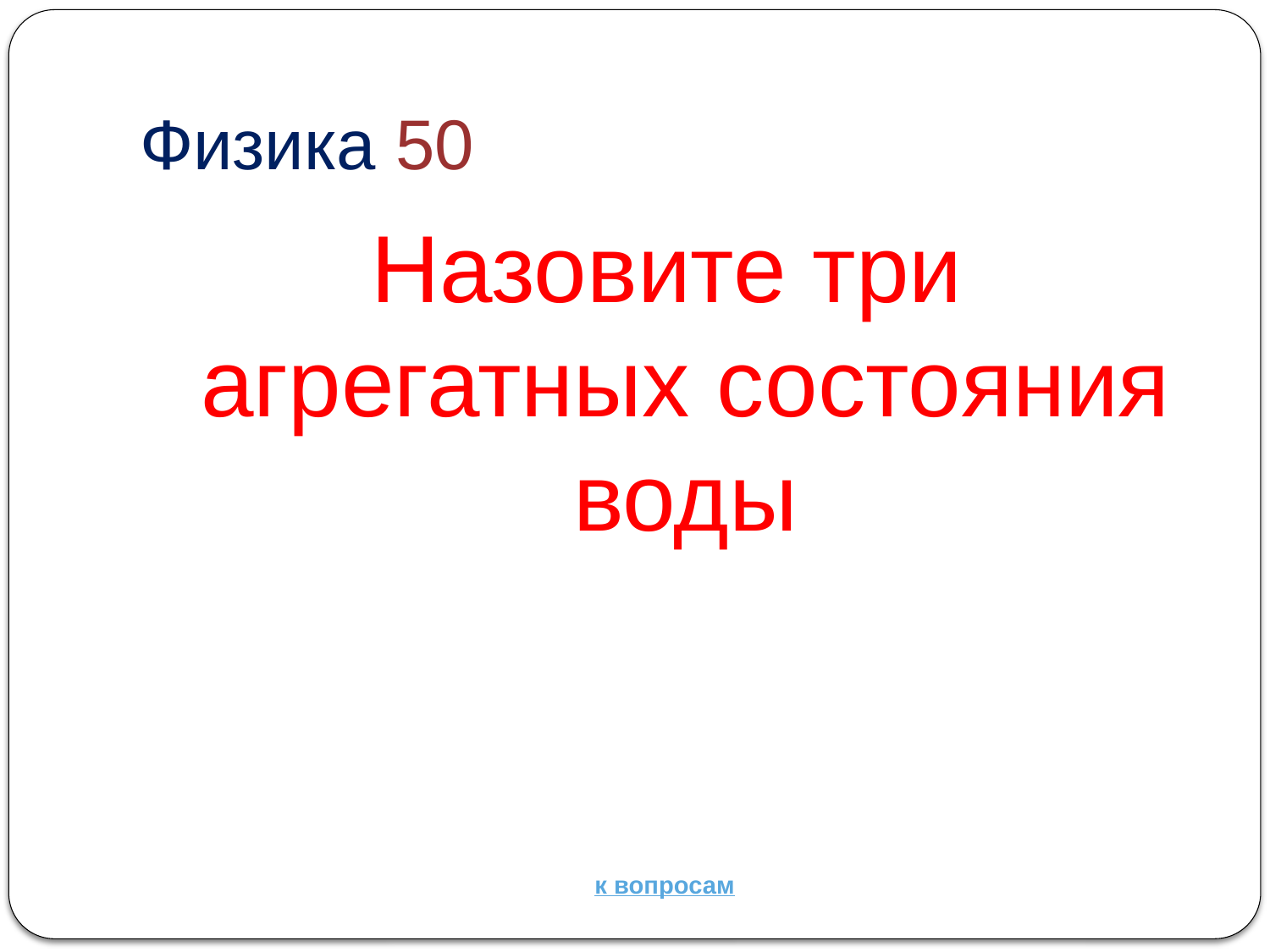

# Физика 50
Назовите три агрегатных состояния воды

к вопросам